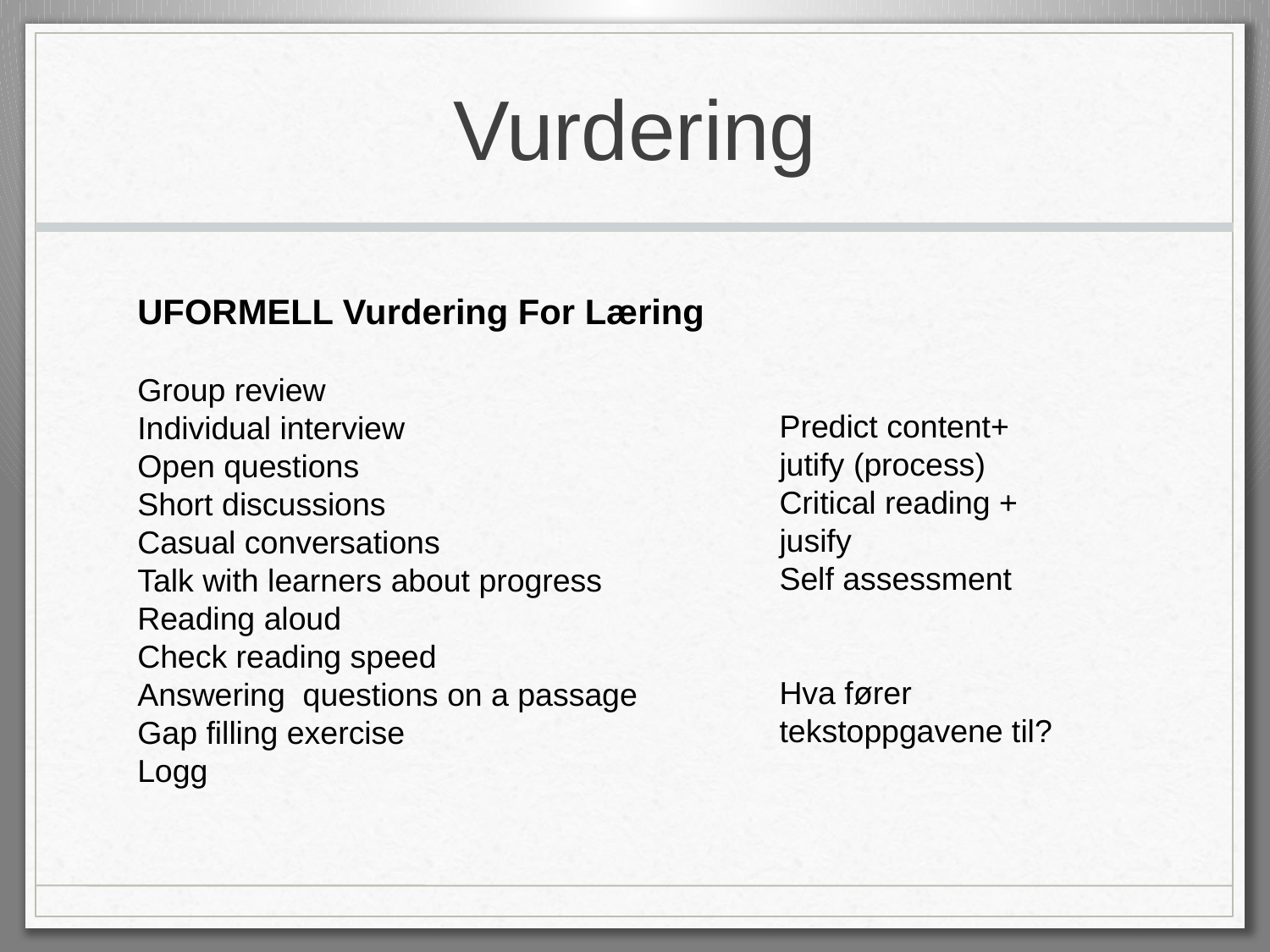

# Vurdering
UFORMELL Vurdering For Læring

Group review
Individual interview
Open questions
Short discussions
Casual conversations
Talk with learners about progress
Reading aloud
Check reading speed
Answering  questions on a passage
Gap filling exercise
Logg
Predict content+ jutify (process)
Critical reading + jusify
Self assessment

Hva fører tekstoppgavene til?